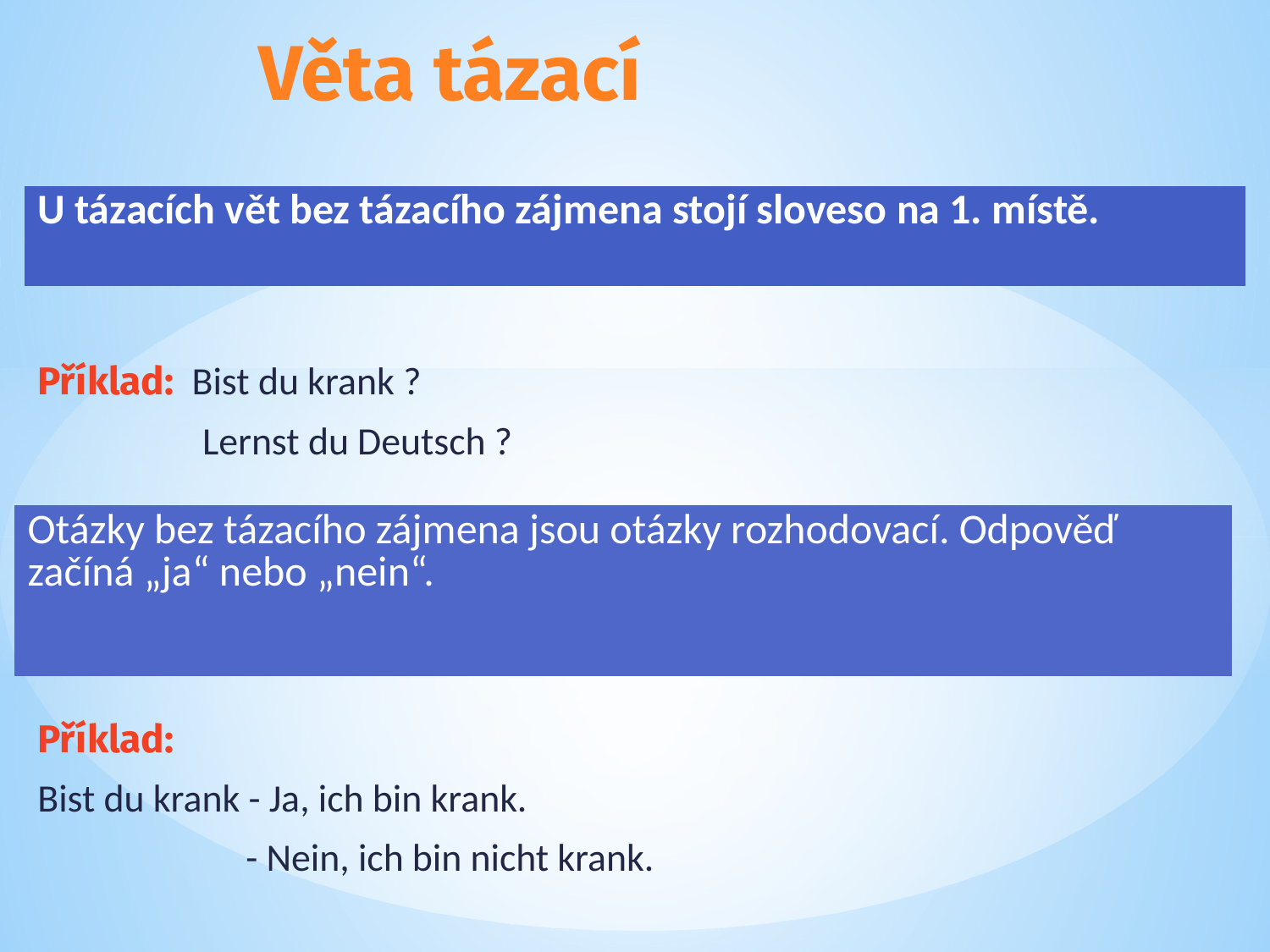

Věta tázací

Příklad:  Bist du krank ?
                   Lernst du Deutsch ?

Příklad:
Bist du krank - Ja, ich bin krank.
                        - Nein, ich bin nicht krank.

| U tázacích vět bez tázacího zájmena stojí sloveso na 1. místě. |
| --- |
| Otázky bez tázacího zájmena jsou otázky rozhodovací. Odpověď začíná „ja“ nebo „nein“. |
| --- |